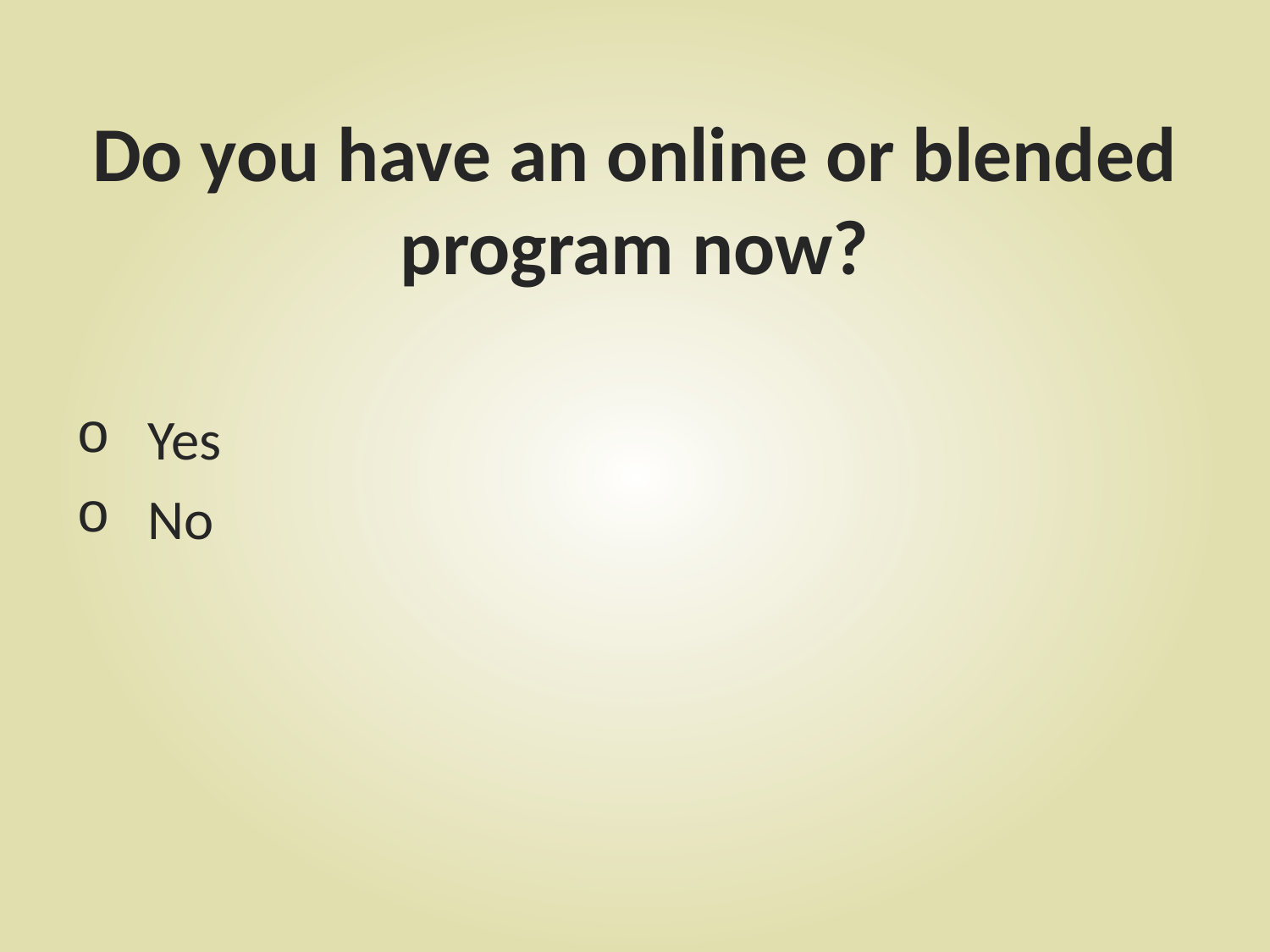

# Do you have an online or blended program now?
Yes
No